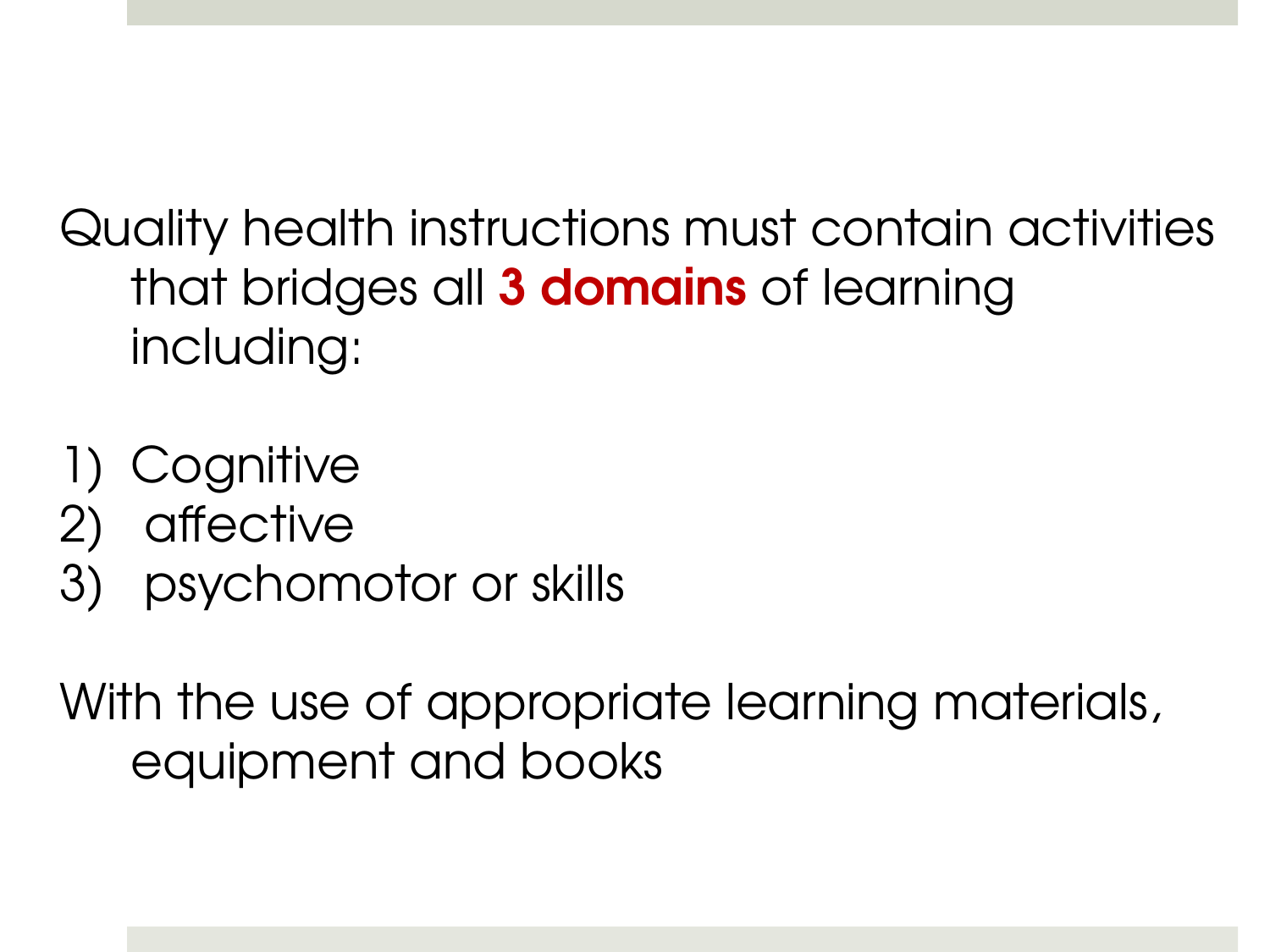

Quality health instructions must contain activities that bridges all 3 domains of learning including:

Cognitive
 affective
 psychomotor or skills

With the use of appropriate learning materials, equipment and books